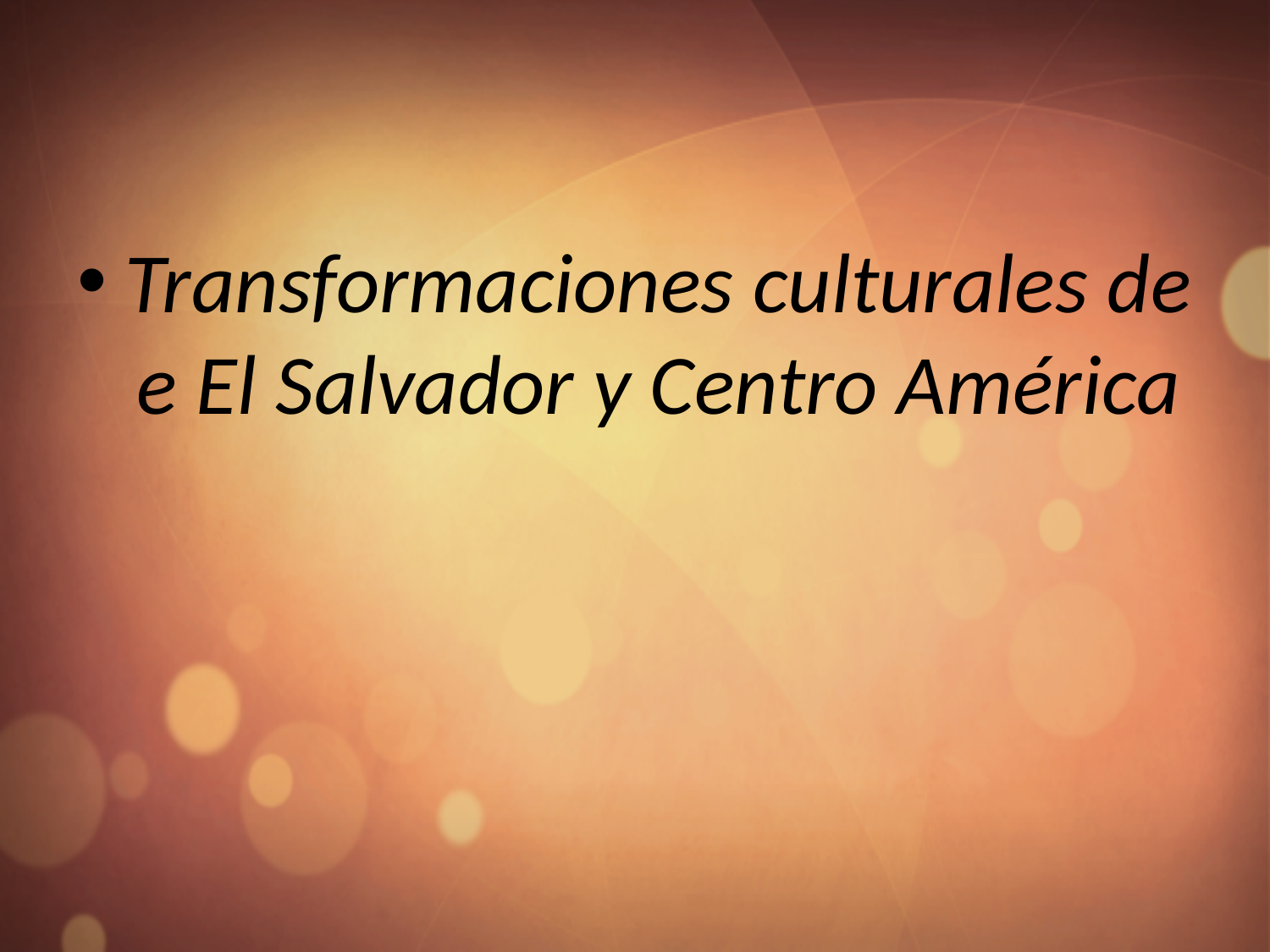

Transformaciones culturales de e El Salvador y Centro América